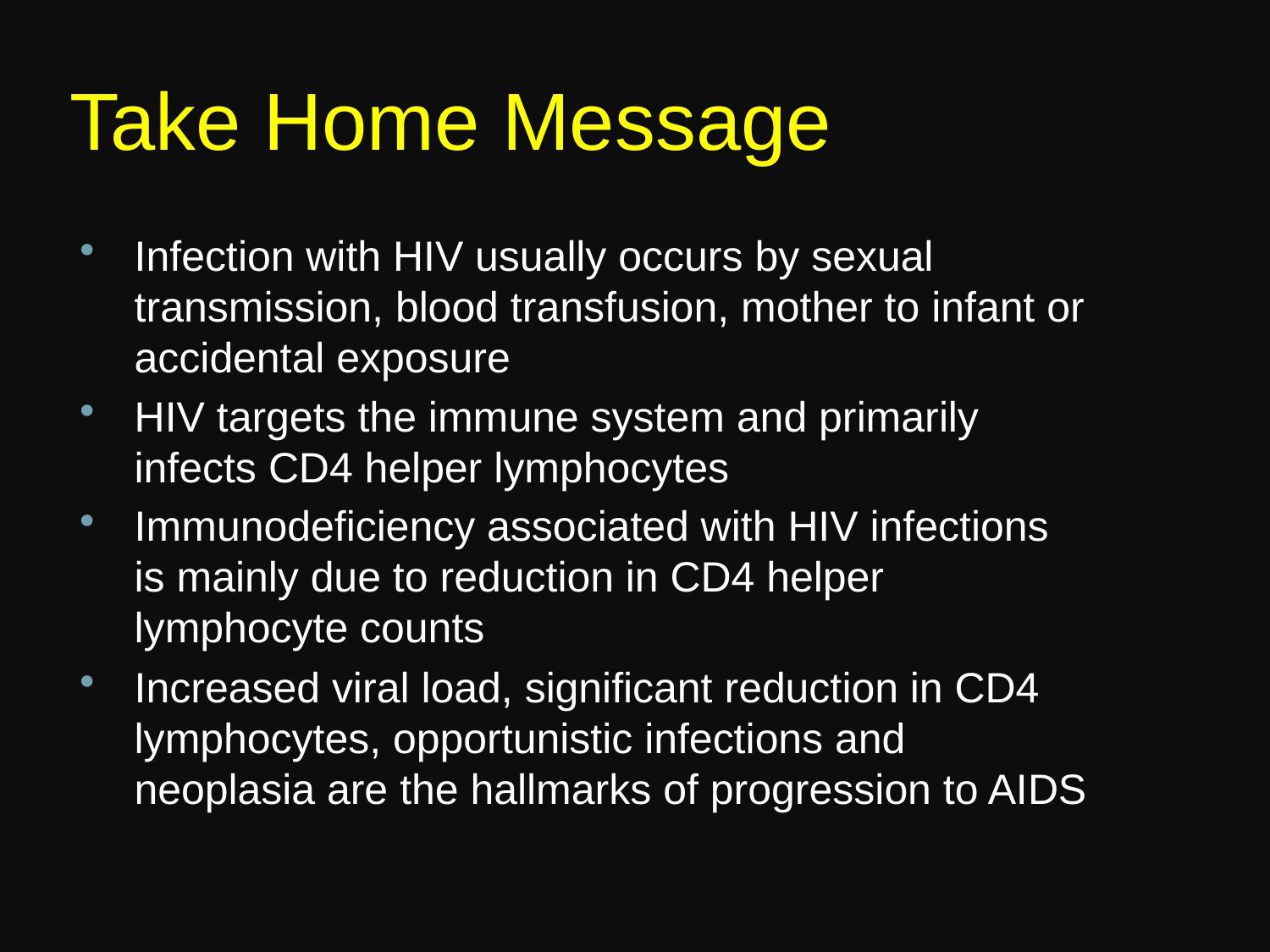

# Take Home Message
Infection with HIV usually occurs by sexual transmission, blood transfusion, mother to infant or accidental exposure
HIV targets the immune system and primarily infects CD4 helper lymphocytes
Immunodeficiency associated with HIV infections is mainly due to reduction in CD4 helper lymphocyte counts
Increased viral load, significant reduction in CD4 lymphocytes, opportunistic infections and neoplasia are the hallmarks of progression to AIDS